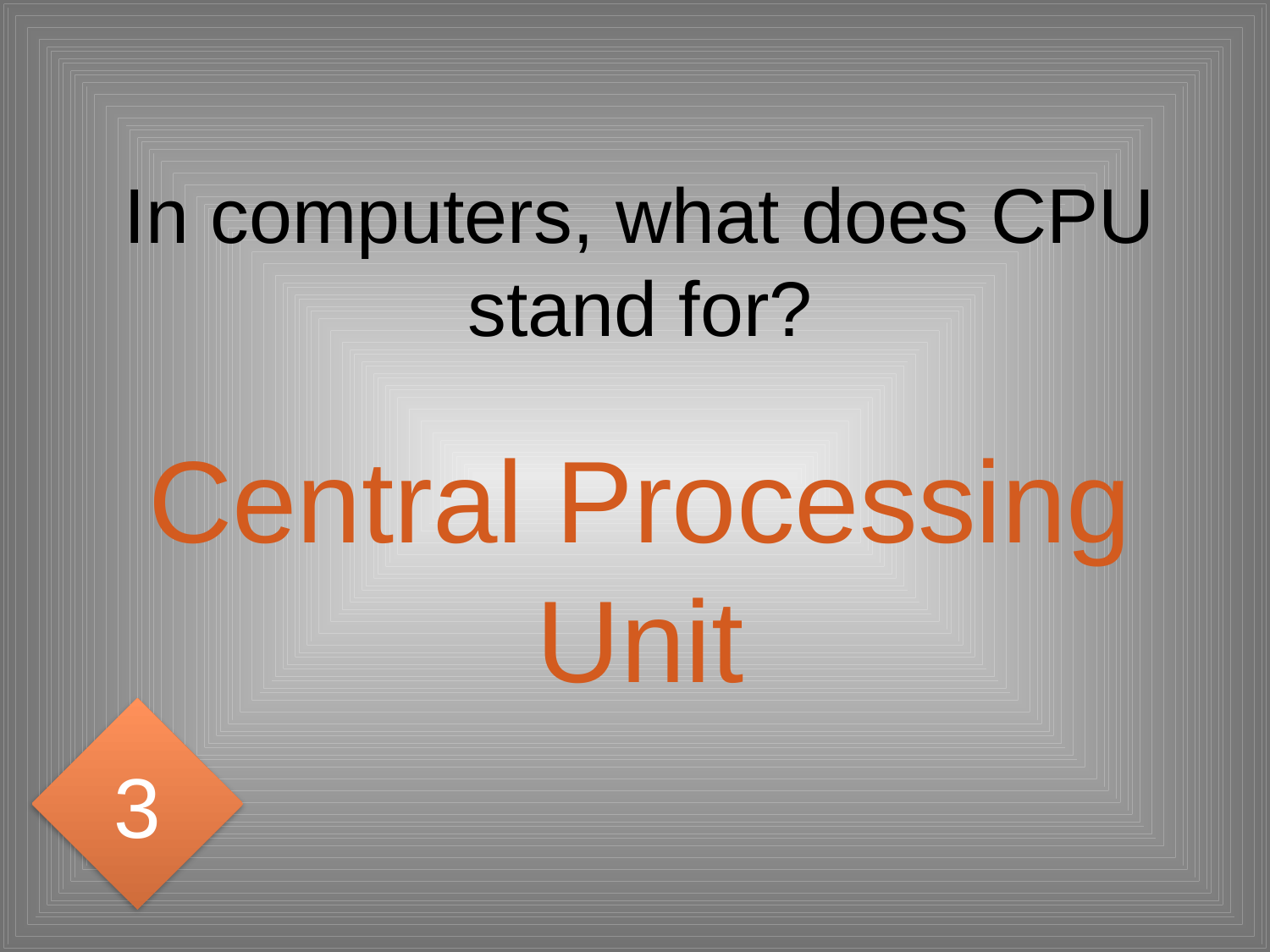

# In computers, what does CPU stand for?
Central Processing Unit
3